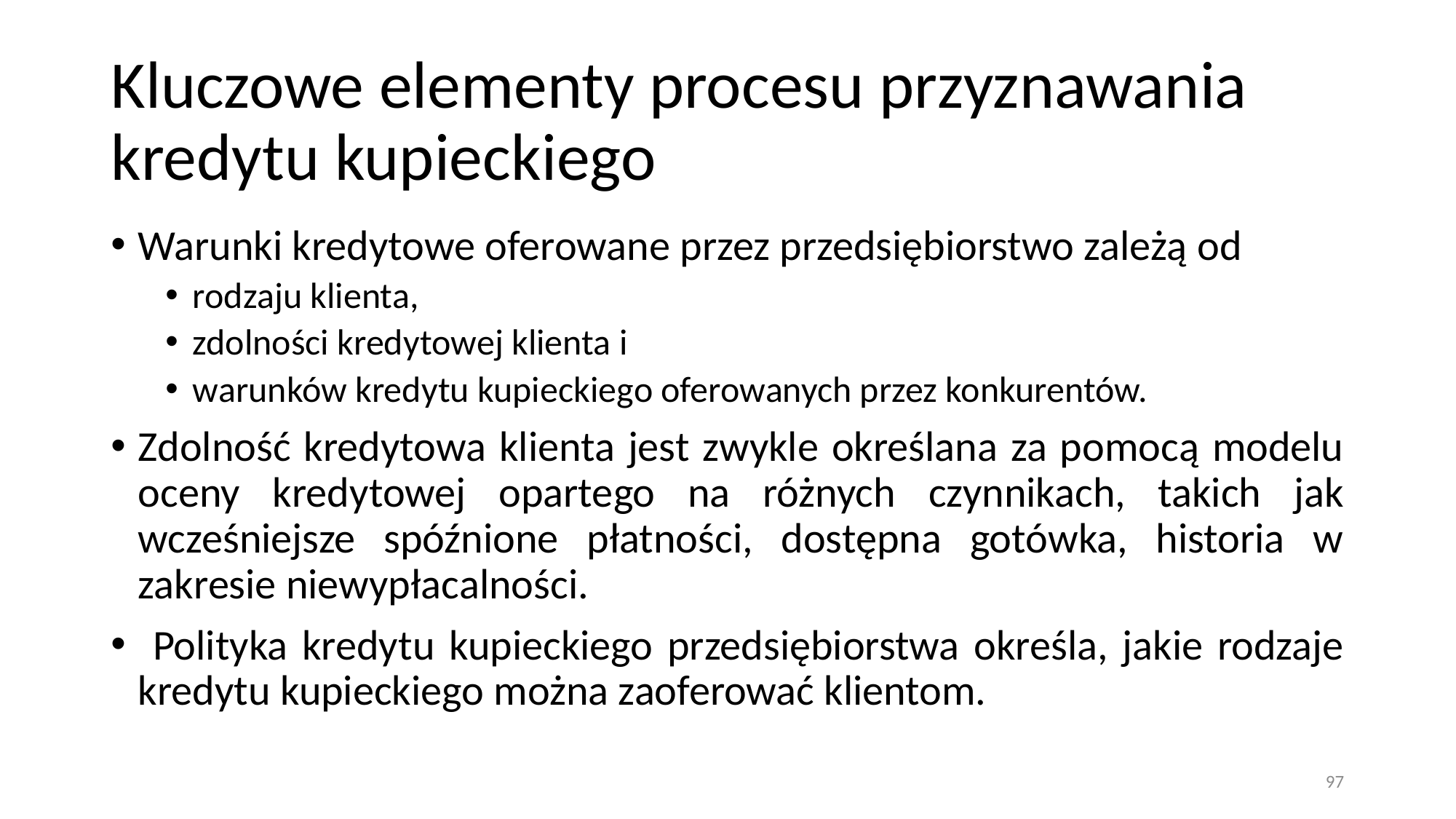

# Kluczowe elementy procesu przyznawania kredytu kupieckiego
Warunki kredytowe oferowane przez przedsiębiorstwo zależą od
rodzaju klienta,
zdolności kredytowej klienta i
warunków kredytu kupieckiego oferowanych przez konkurentów.
Zdolność kredytowa klienta jest zwykle określana za pomocą modelu oceny kredytowej opartego na różnych czynnikach, takich jak wcześniejsze spóźnione płatności, dostępna gotówka, historia w zakresie niewypłacalności.
 Polityka kredytu kupieckiego przedsiębiorstwa określa, jakie rodzaje kredytu kupieckiego można zaoferować klientom.

97